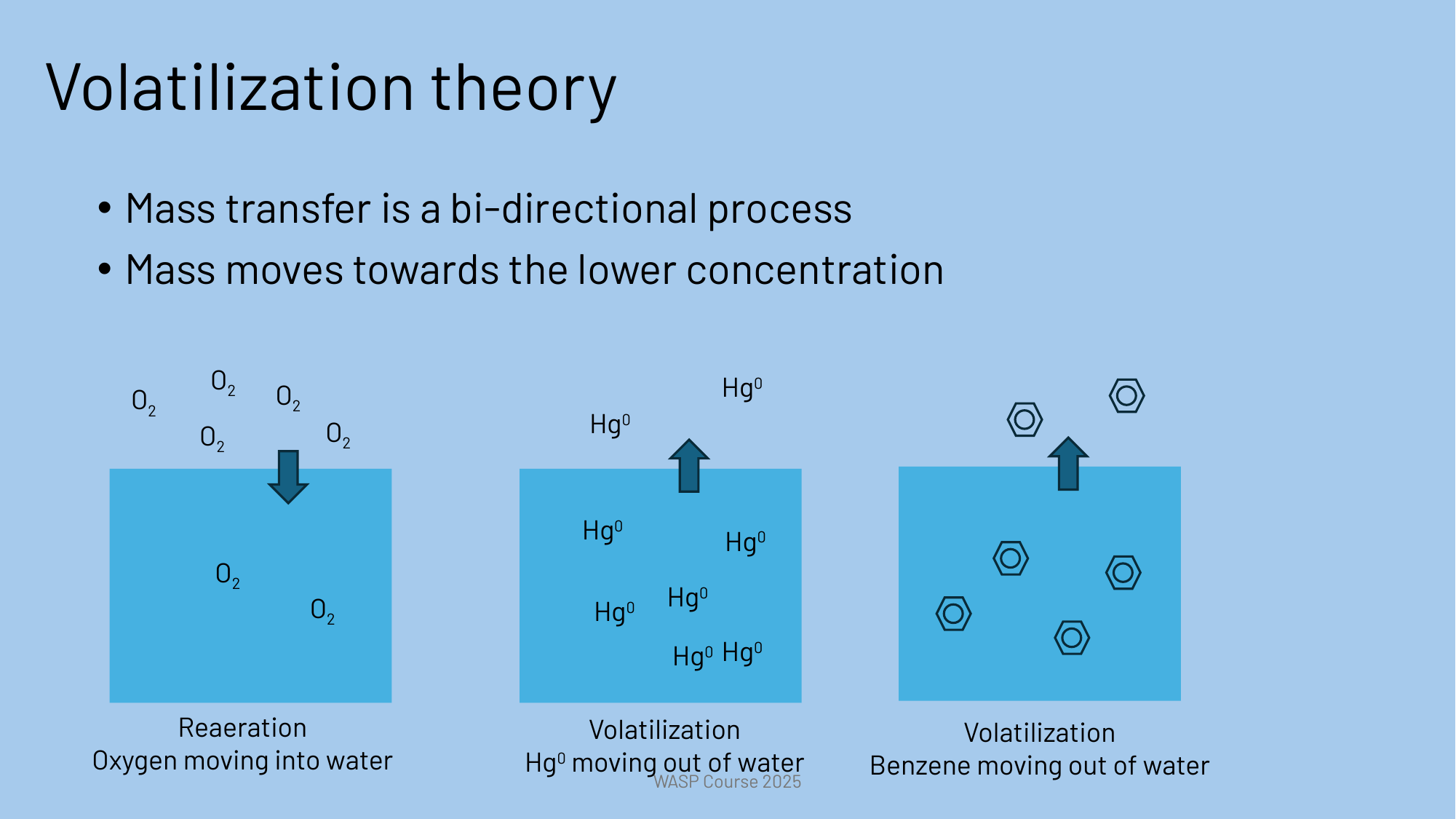

# Volatilization theory
Mass transfer is a bi-directional process
Mass moves towards the lower concentration
O2
Hg0
O2
O2

Hg0

O2
O2

Hg0
Hg0

O2

Hg0
O2
Hg0

Hg0
Hg0
Reaeration
Oxygen moving into water
Volatilization
Hg0 moving out of water
Volatilization
Benzene moving out of water
WASP Course 2025